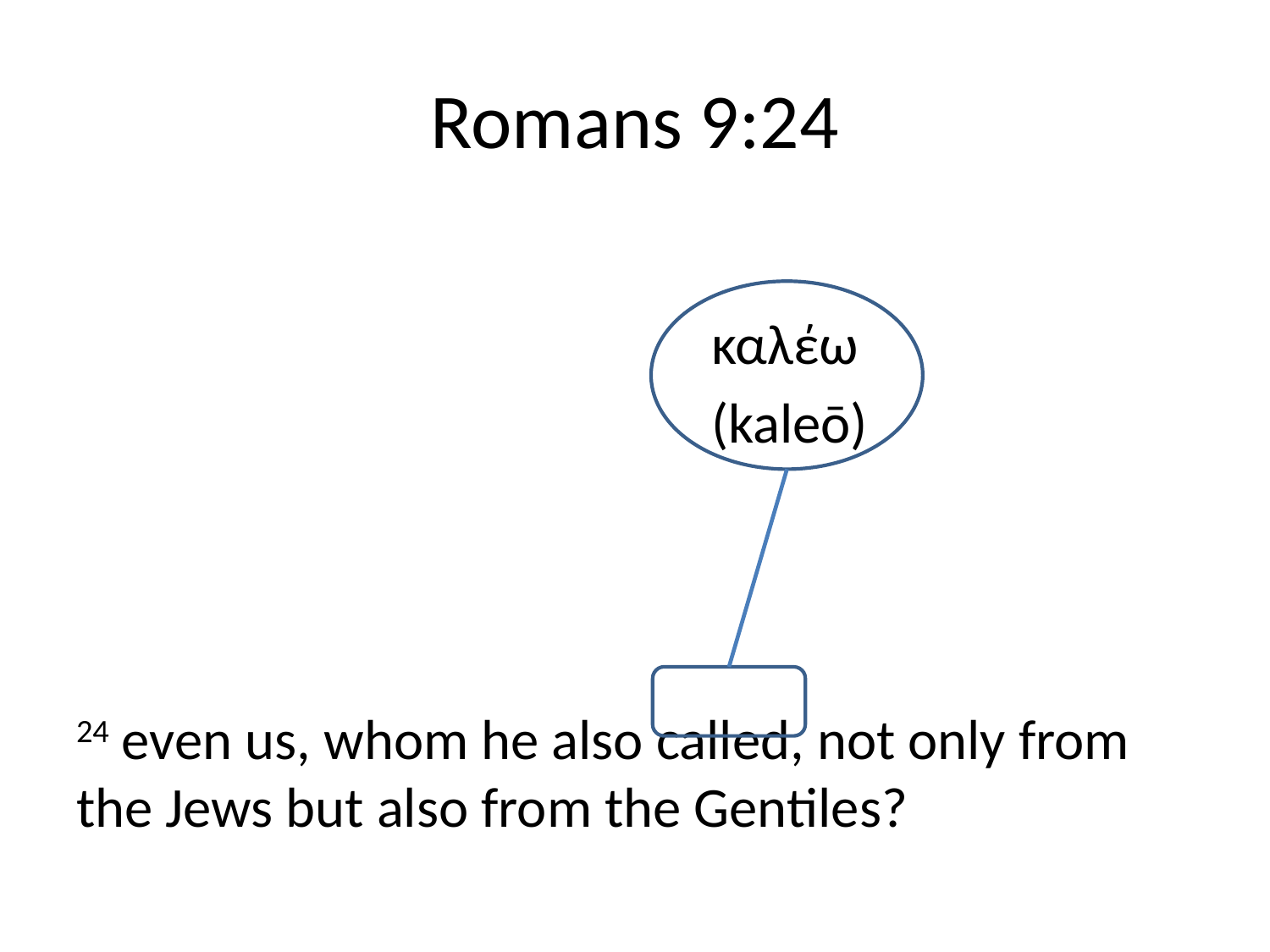

# Romans 9:24

					καλέω
					(kaleō)

24 even us, whom he also called, not only from the Jews but also from the Gentiles?